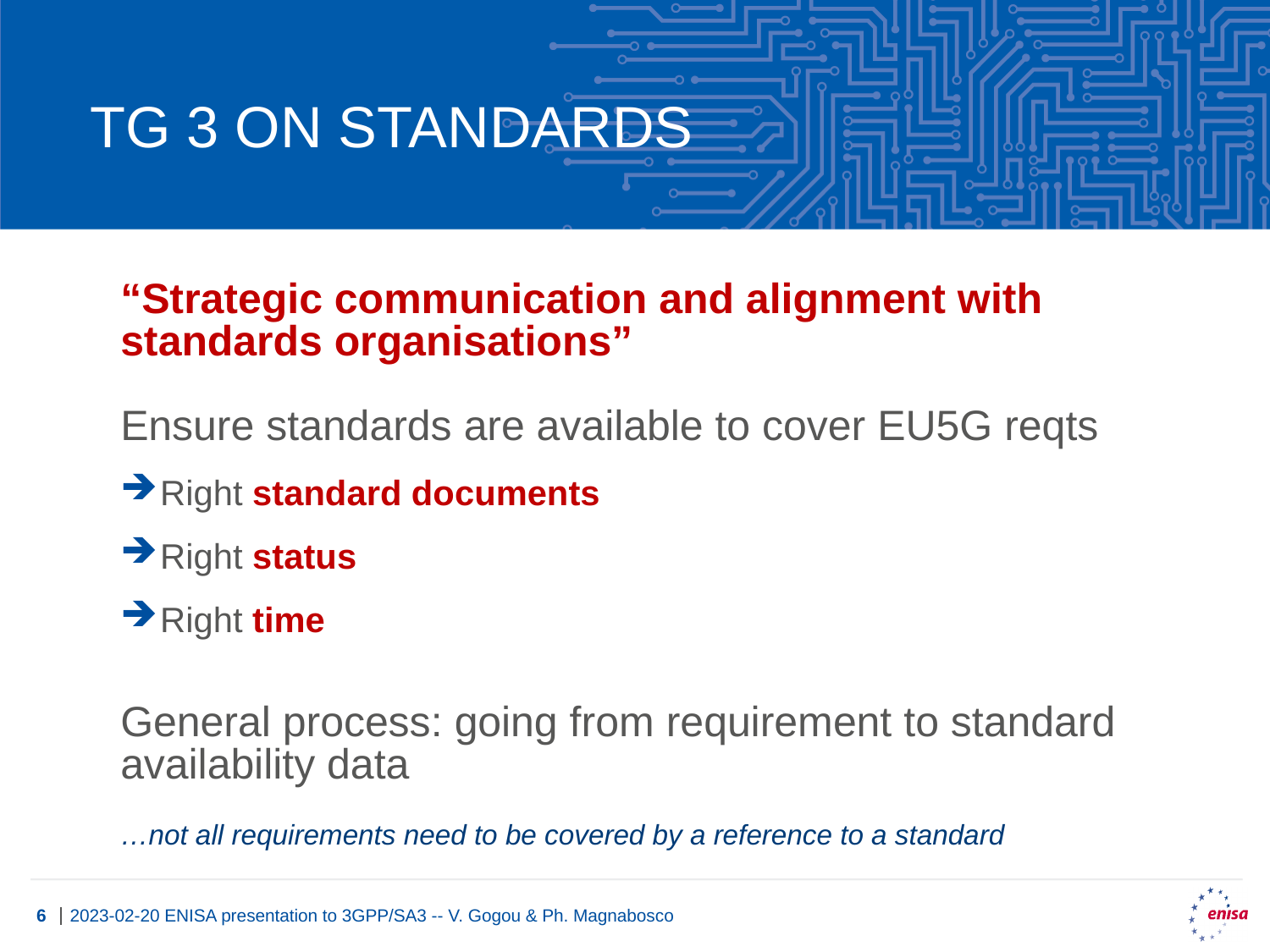

TG 3 on Standards
“Strategic communication and alignment with standards organisations”

Ensure standards are available to cover EU5G reqts
Right standard documents
Right status
Right time

General process: going from requirement to standard availability data
…not all requirements need to be covered by a reference to a standard

2023-02-20 ENISA presentation to 3GPP/SA3 -- V. Gogou & Ph. Magnabosco